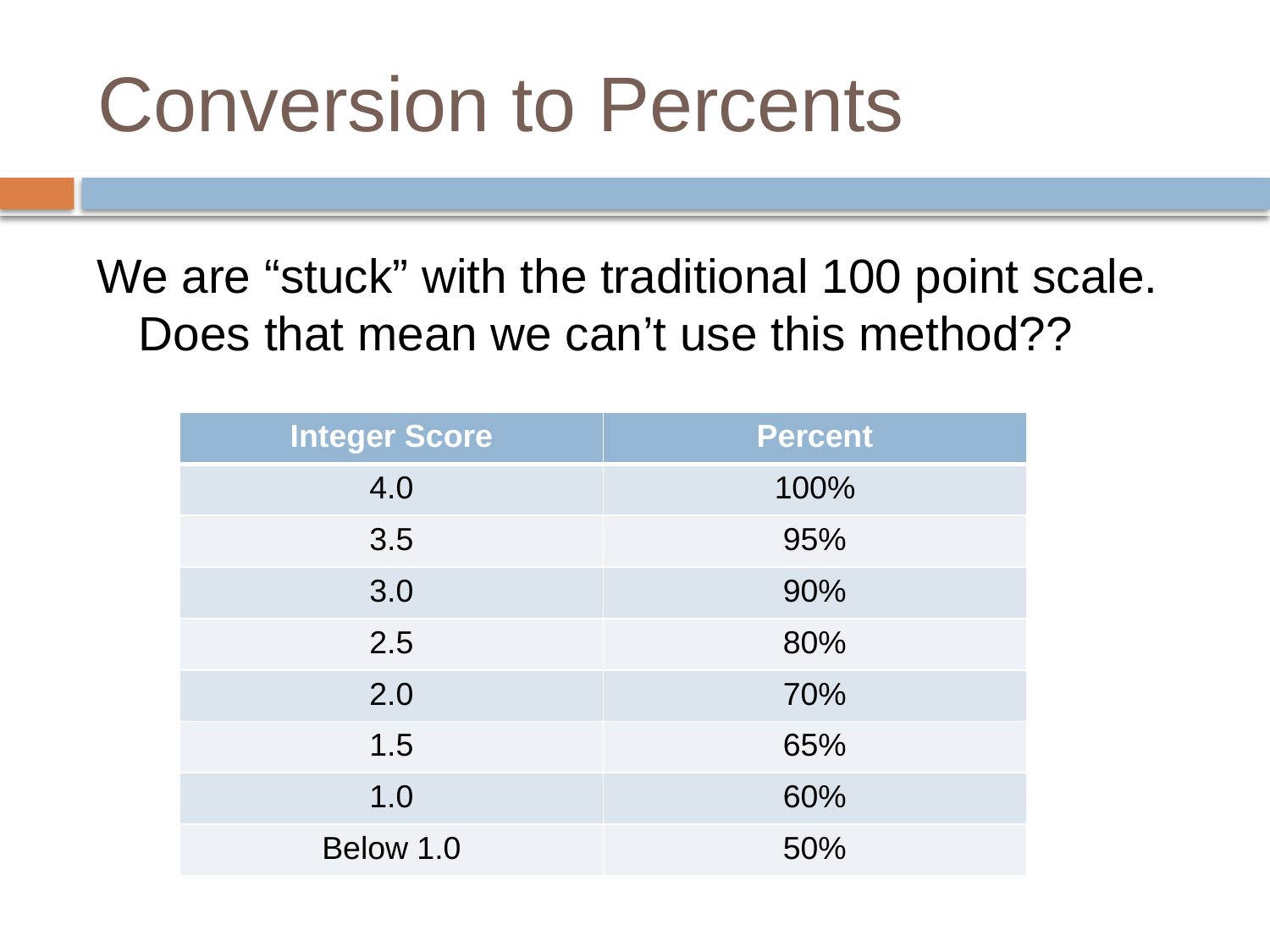

# Conversion to Percents

We are “stuck” with the traditional 100 point scale. Does that mean we can’t use this method??

| Integer Score | Percent |
| --- | --- |
| 4.0 | 100% |
| 3.5 | 95% |
| 3.0 | 90% |
| 2.5 | 80% |
| 2.0 | 70% |
| 1.5 | 65% |
| 1.0 | 60% |
| Below 1.0 | 50% |